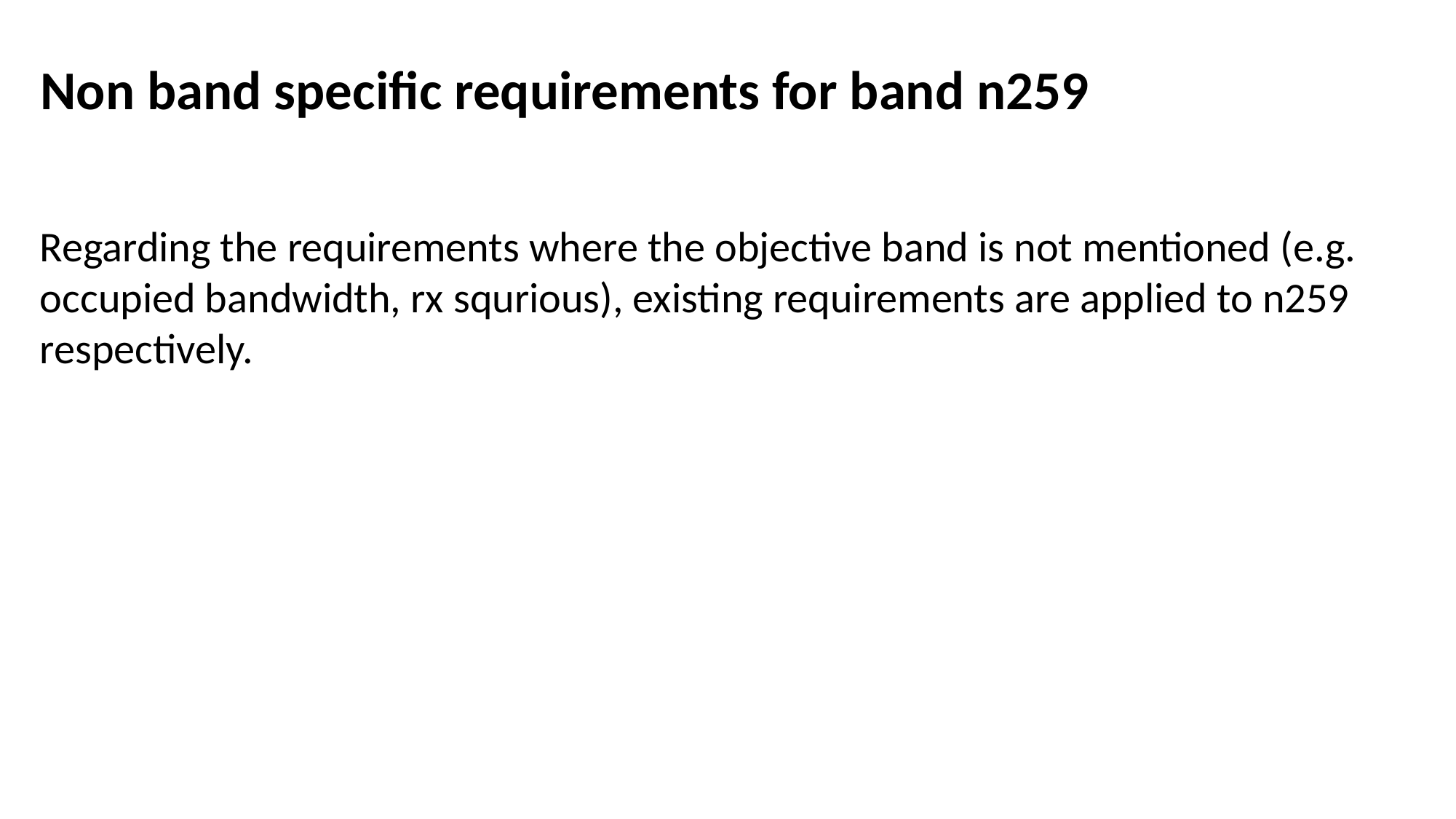

# Non band specific requirements for band n259

Regarding the requirements where the objective band is not mentioned (e.g. occupied bandwidth, rx squrious), existing requirements are applied to n259 respectively.